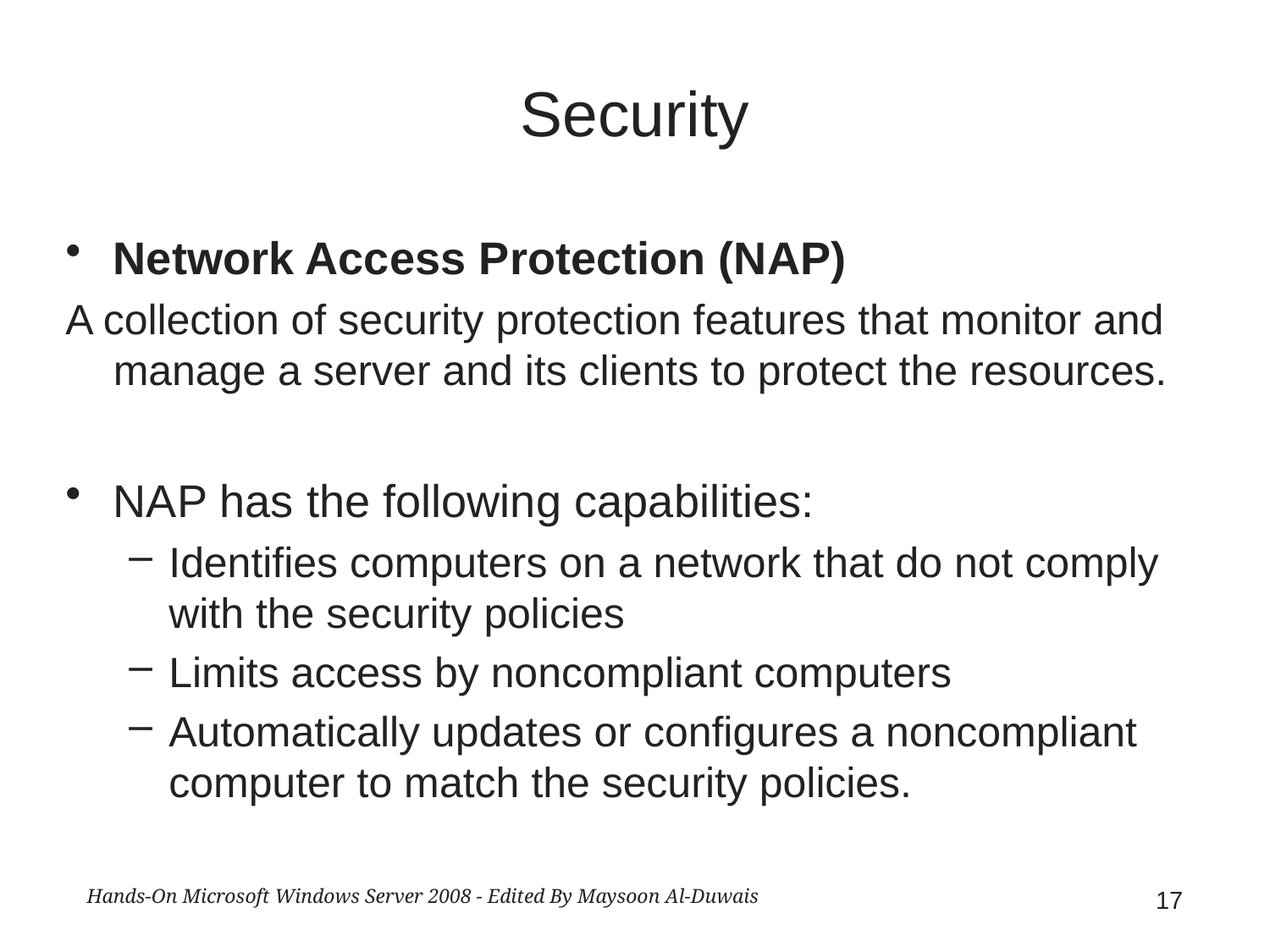

# Security
Network Access Protection (NAP)
A collection of security protection features that monitor and manage a server and its clients to protect the resources.

NAP has the following capabilities:
Identifies computers on a network that do not comply with the security policies
Limits access by noncompliant computers
Automatically updates or configures a noncompliant computer to match the security policies.
Hands-On Microsoft Windows Server 2008 - Edited By Maysoon Al-Duwais
17